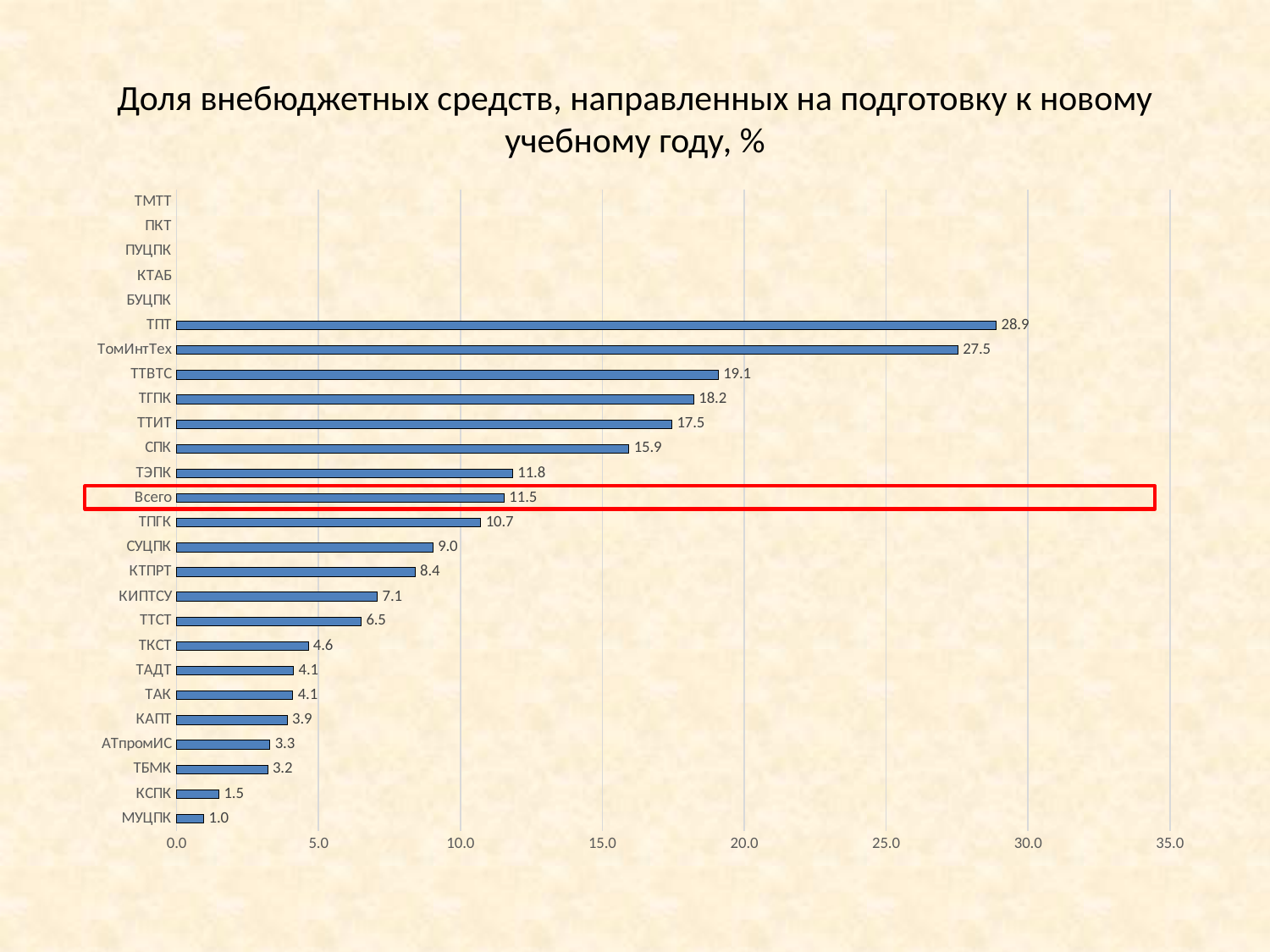

# Доля внебюджетных средств, направленных на подготовку к новому учебному году, %

### Chart

| Category |  |
|---|---|
| МУЦПК | 0.9589041095890412 |
| КСПК | 1.4920368818105616 |
| ТБМК | 3.209103113213578 |
| АТпромИС | 3.2865934902607705 |
| КАПТ | 3.89908256880734 |
| ТАК | 4.094390395363279 |
| ТАДТ | 4.120955102793399 |
| ТКСТ | 4.636098981077147 |
| ТТСТ | 6.502732240437159 |
| КИПТСУ | 7.0725108225108215 |
| КТПРТ | 8.402979651162791 |
| СУЦПК | 9.028177113283496 |
| ТПГК | 10.714407774068968 |
| Всего | 11.540017803674031 |
| ТЭПК | 11.843406050220787 |
| СПК | 15.938189845474612 |
| ТТИТ | 17.45207290584569 |
| ТГПК | 18.224422094676427 |
| ТТВТС | 19.08805031446541 |
| ТомИнтТех | 27.529626253418414 |
| ТПТ | 28.883000407664085 |
| БУЦПК | None |
| КТАБ | None |
| ПУЦПК | None |
| ПКТ | None |
| ТМТТ | None |